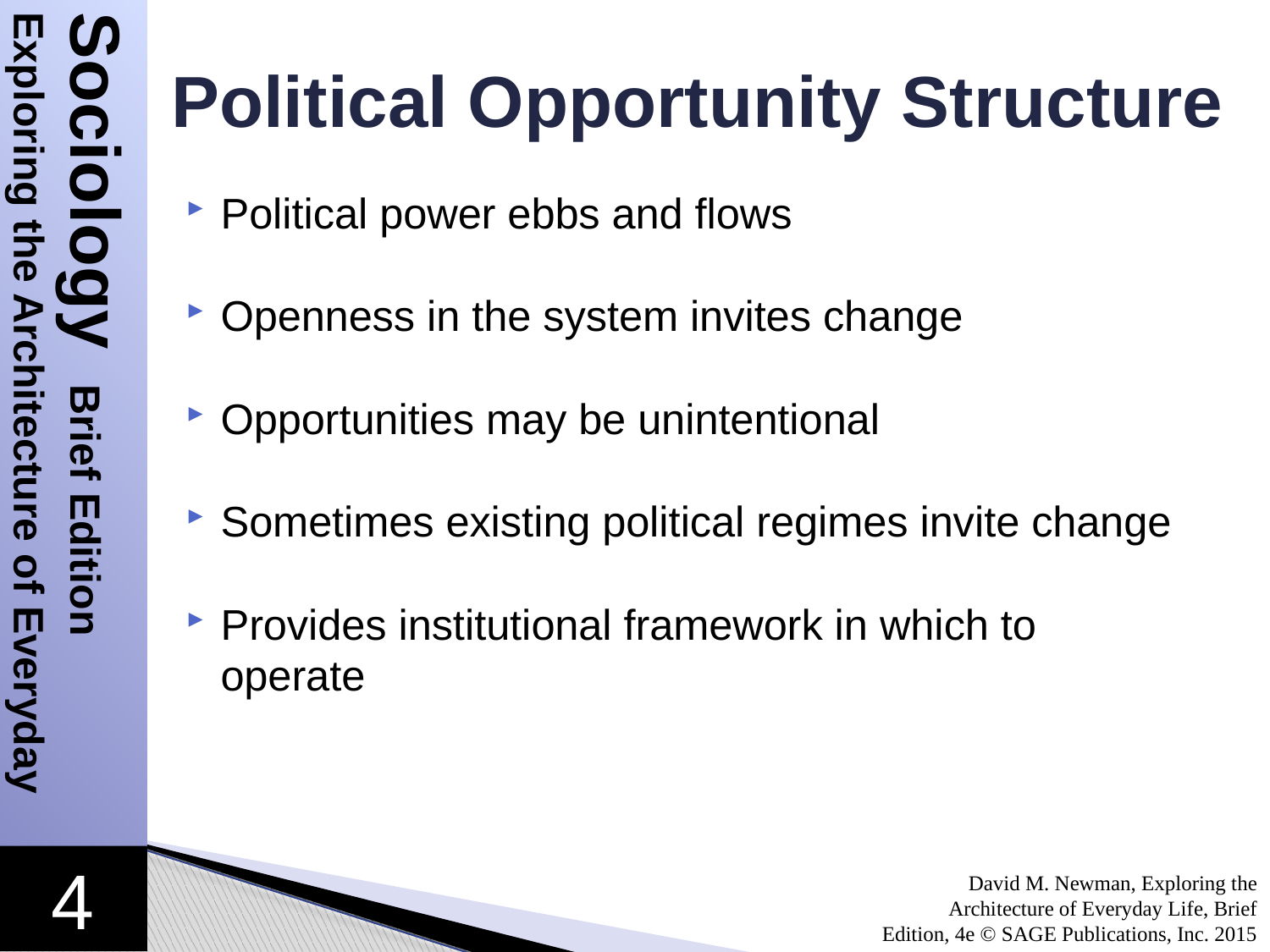

Political Opportunity Structure
Political power ebbs and flows

Openness in the system invites change

Opportunities may be unintentional

Sometimes existing political regimes invite change

Provides institutional framework in which to operate
David M. Newman, Exploring the Architecture of Everyday Life, Brief Edition, 4e © SAGE Publications, Inc. 2015